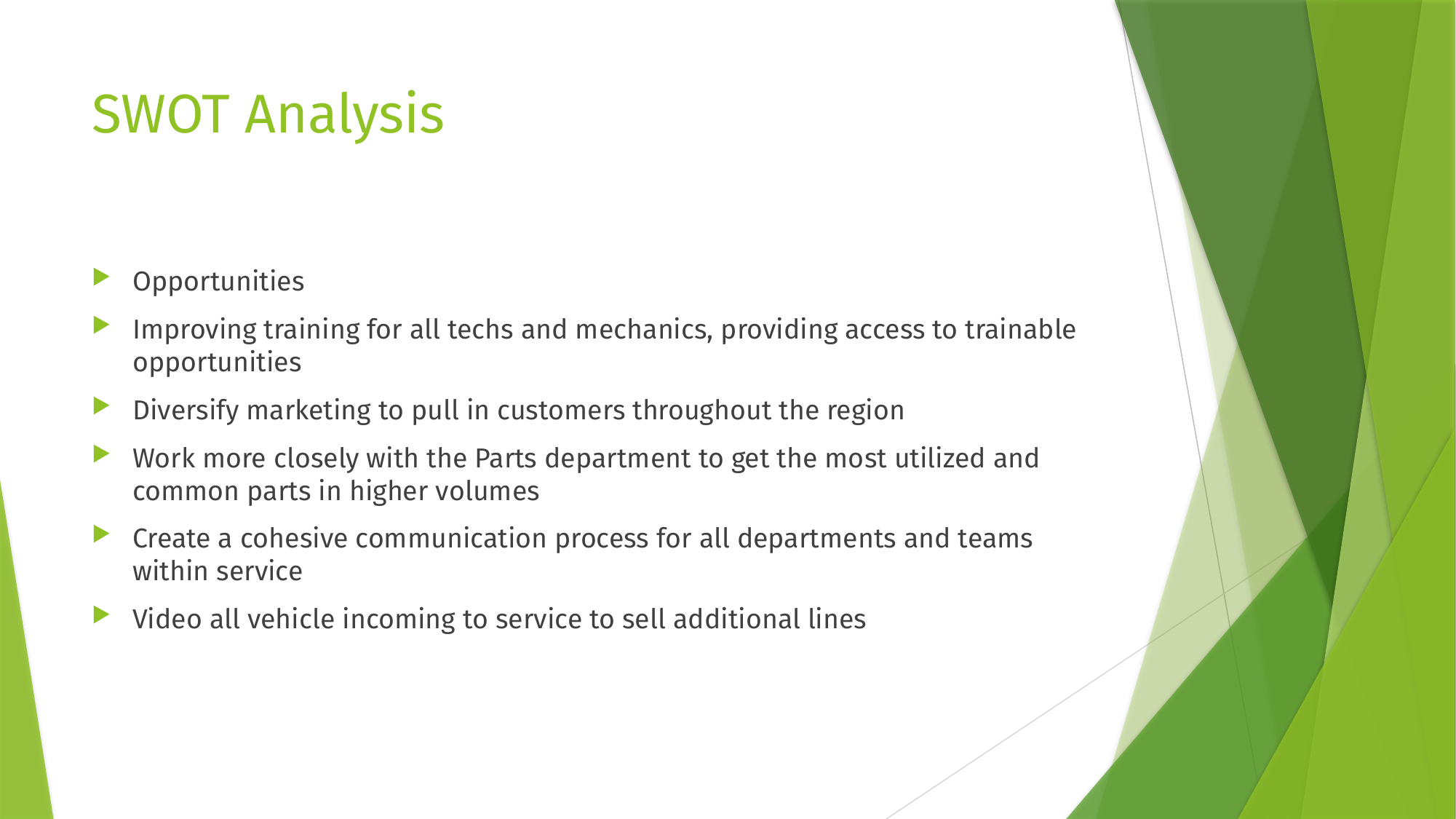

# SWOT Analysis
Opportunities
Improving training for all techs and mechanics, providing access to trainable opportunities
Diversify marketing to pull in customers throughout the region
Work more closely with the Parts department to get the most utilized and common parts in higher volumes
Create a cohesive communication process for all departments and teams within service
Video all vehicle incoming to service to sell additional lines